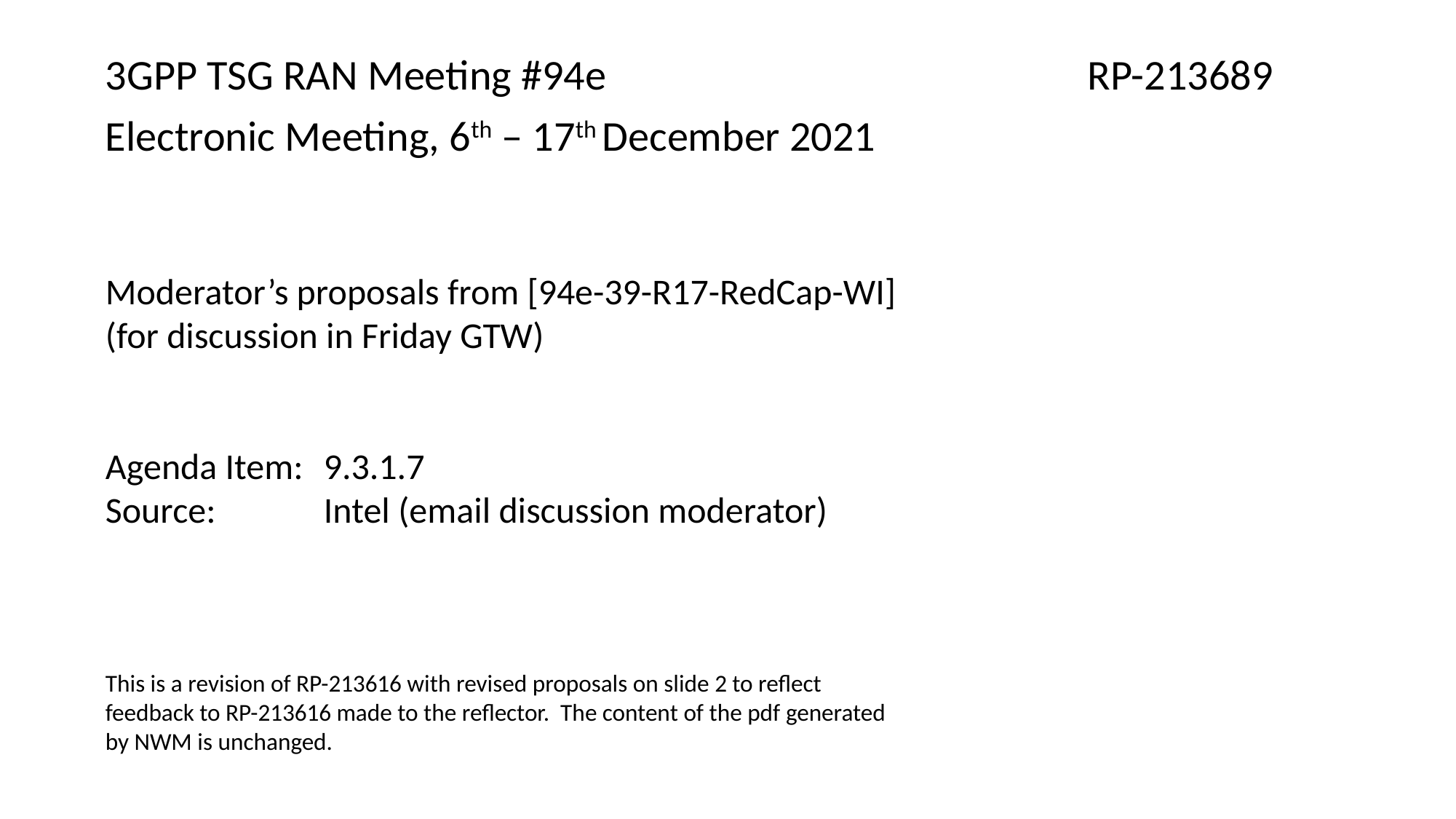

3GPP TSG RAN Meeting #94e					RP-213689
Electronic Meeting, 6th – 17th December 2021

Moderator’s proposals from [94e-39-R17-RedCap-WI]
(for discussion in Friday GTW)

Agenda Item:	9.3.1.7
Source: 	Intel (email discussion moderator)

This is a revision of RP-213616 with revised proposals on slide 2 to reflect feedback to RP-213616 made to the reflector.  The content of the pdf generated by NWM is unchanged.